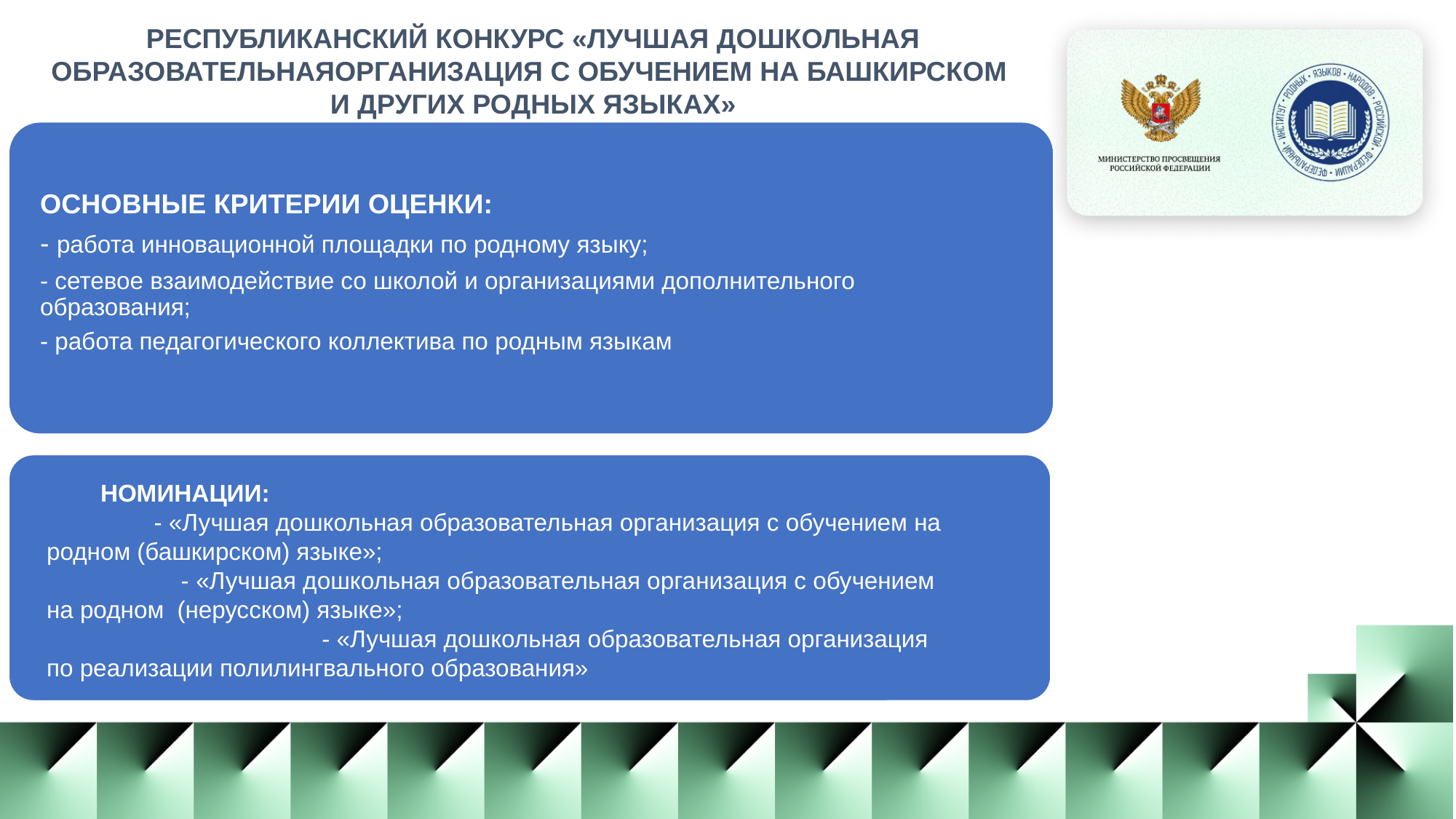

РЕСПУБЛИКАНСКИЙ КОНКУРС «ЛУЧШАЯ ДОШКОЛЬНАЯ ОБРАЗОВАТЕЛЬНАЯОРГАНИЗАЦИЯ С ОБУЧЕНИЕМ НА БАШКИРСКОМ
И ДРУГИХ РОДНЫХ ЯЗЫКАХ»

ОСНОВНЫЕ КРИТЕРИИ ОЦЕНКИ:
- работа инновационной площадки по родному языку;
- сетевое взаимодействие со школой и организациями дополнительного образования;
- работа педагогического коллектива по родным языкам

НОМИНАЦИИ:					                                       - «Лучшая дошкольная образовательная организация с обучением на родном (башкирском) языке»;					                          - «Лучшая дошкольная образовательная организация с обучением на родном  (нерусском) языке»;                                                                                                                            - «Лучшая дошкольная образовательная организация по реализации полилингвального образования»